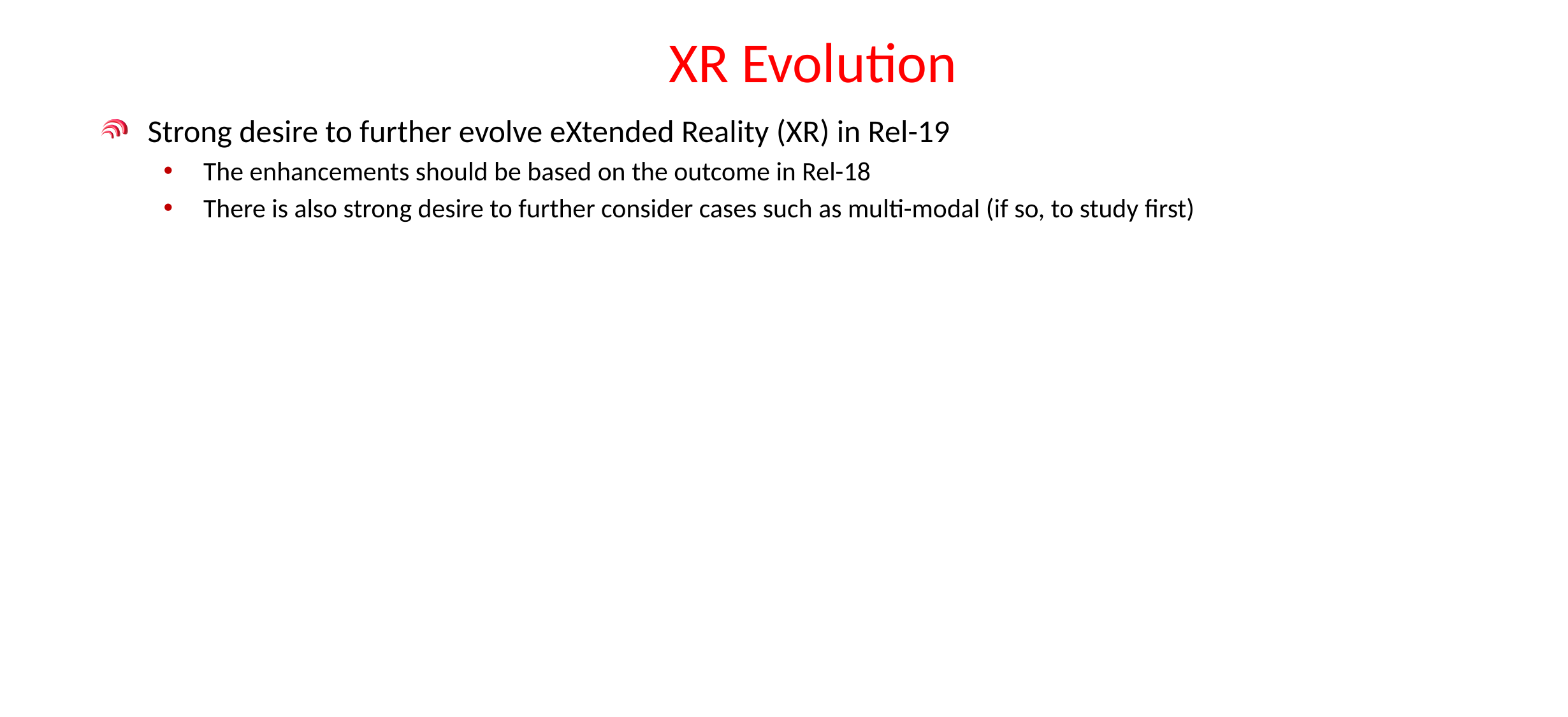

# XR Evolution
Strong desire to further evolve eXtended Reality (XR) in Rel-19
The enhancements should be based on the outcome in Rel-18
There is also strong desire to further consider cases such as multi-modal (if so, to study first)